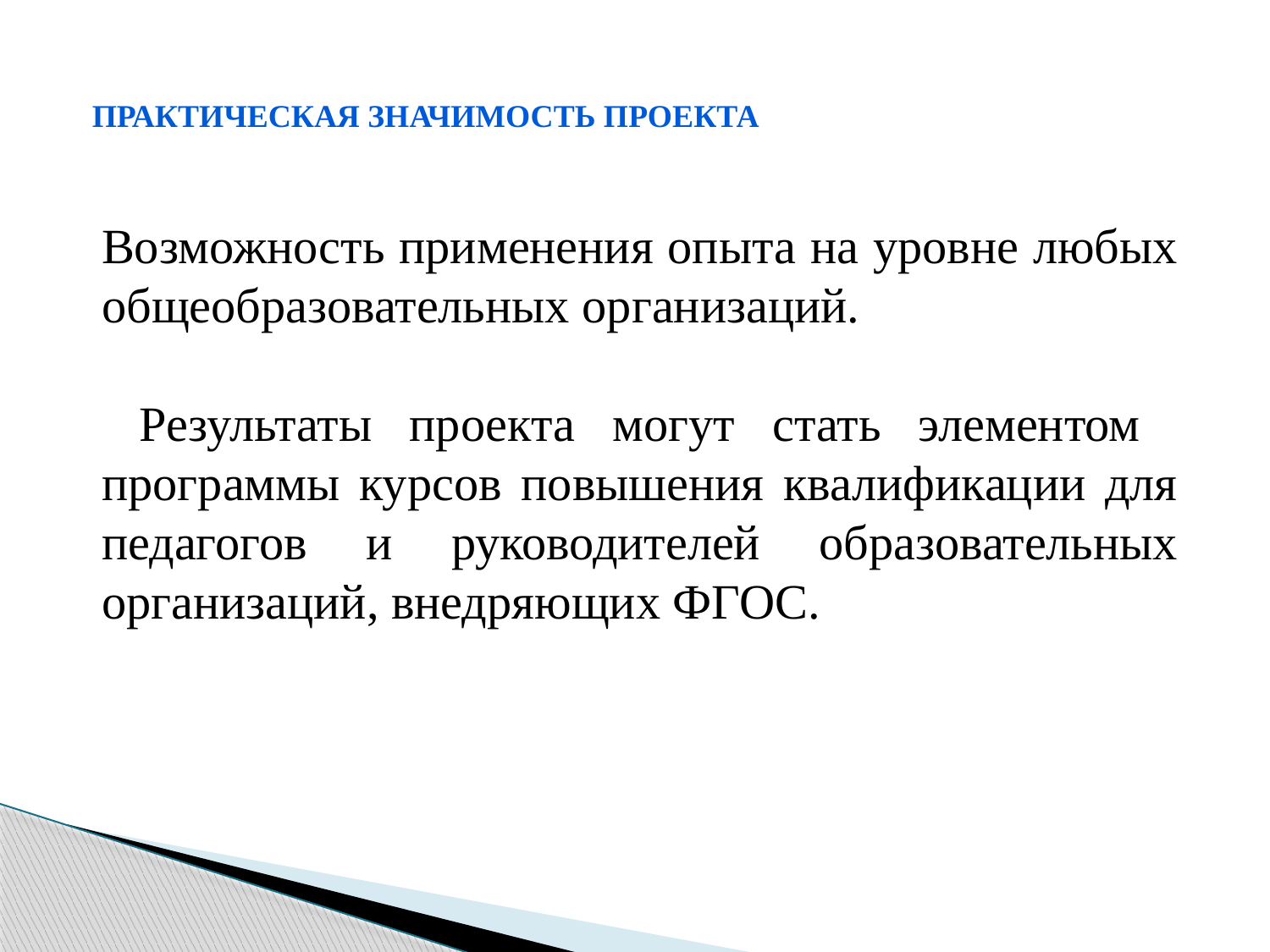

ПРАКТИЧЕСКАЯ ЗНАЧИМОСТЬ ПРОЕКТА
Возможность применения опыта на уровне любых общеобразовательных организаций.

 Результаты проекта могут стать элементом  программы курсов повышения квалификации для педагогов и руководителей образовательных организаций, внедряющих ФГОС.